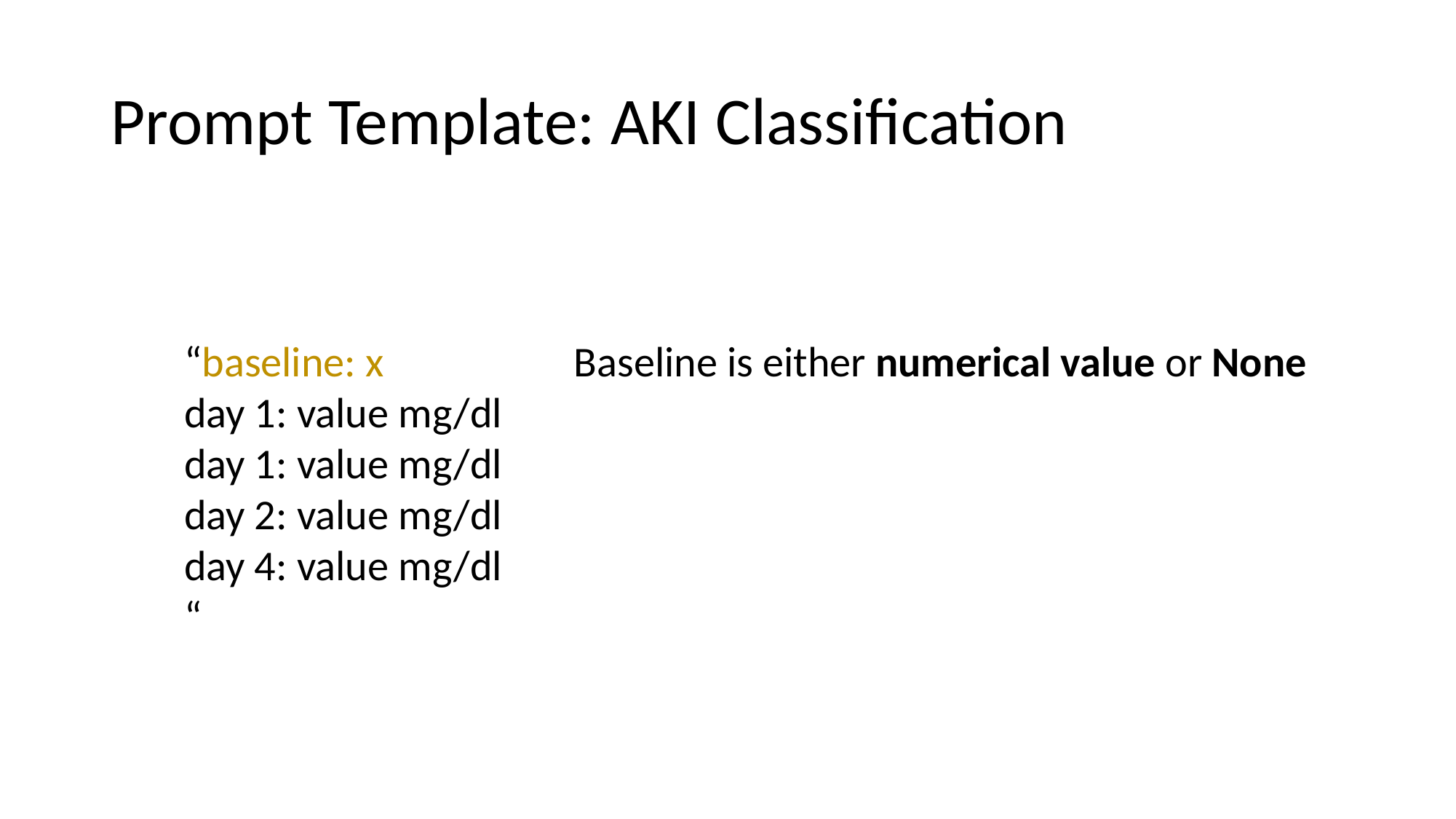

# Prompt Template: AKI Classification
“baseline: x
day 1: value mg/dl
day 1: value mg/dl
day 2: value mg/dl
day 4: value mg/dl
“

Baseline is either numerical value or None